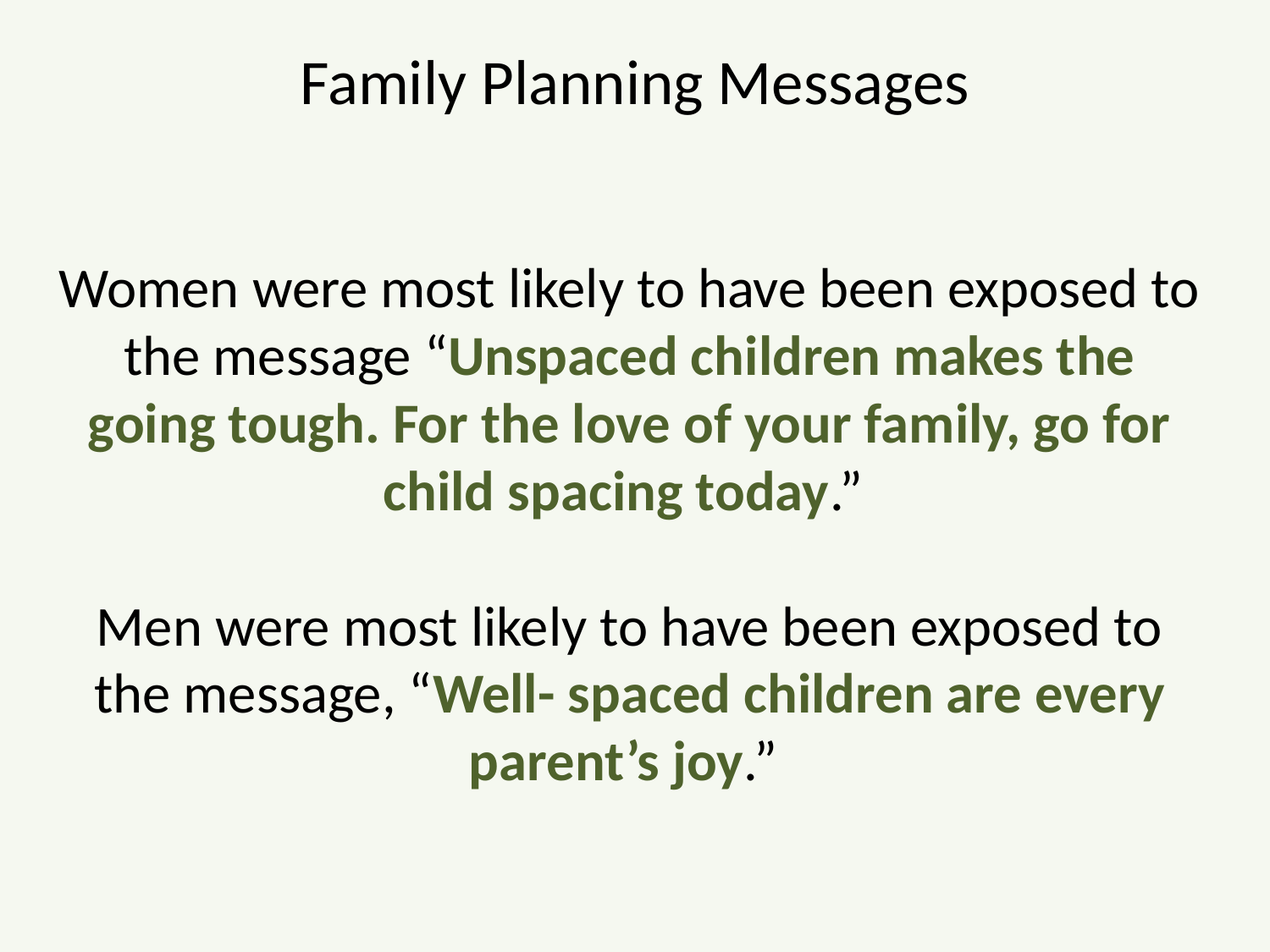

# Family Planning Messages
Women were most likely to have been exposed to the message “Unspaced children makes the going tough. For the love of your family, go for child spacing today.”

Men were most likely to have been exposed to the message, “Well- spaced children are every parent’s joy.”